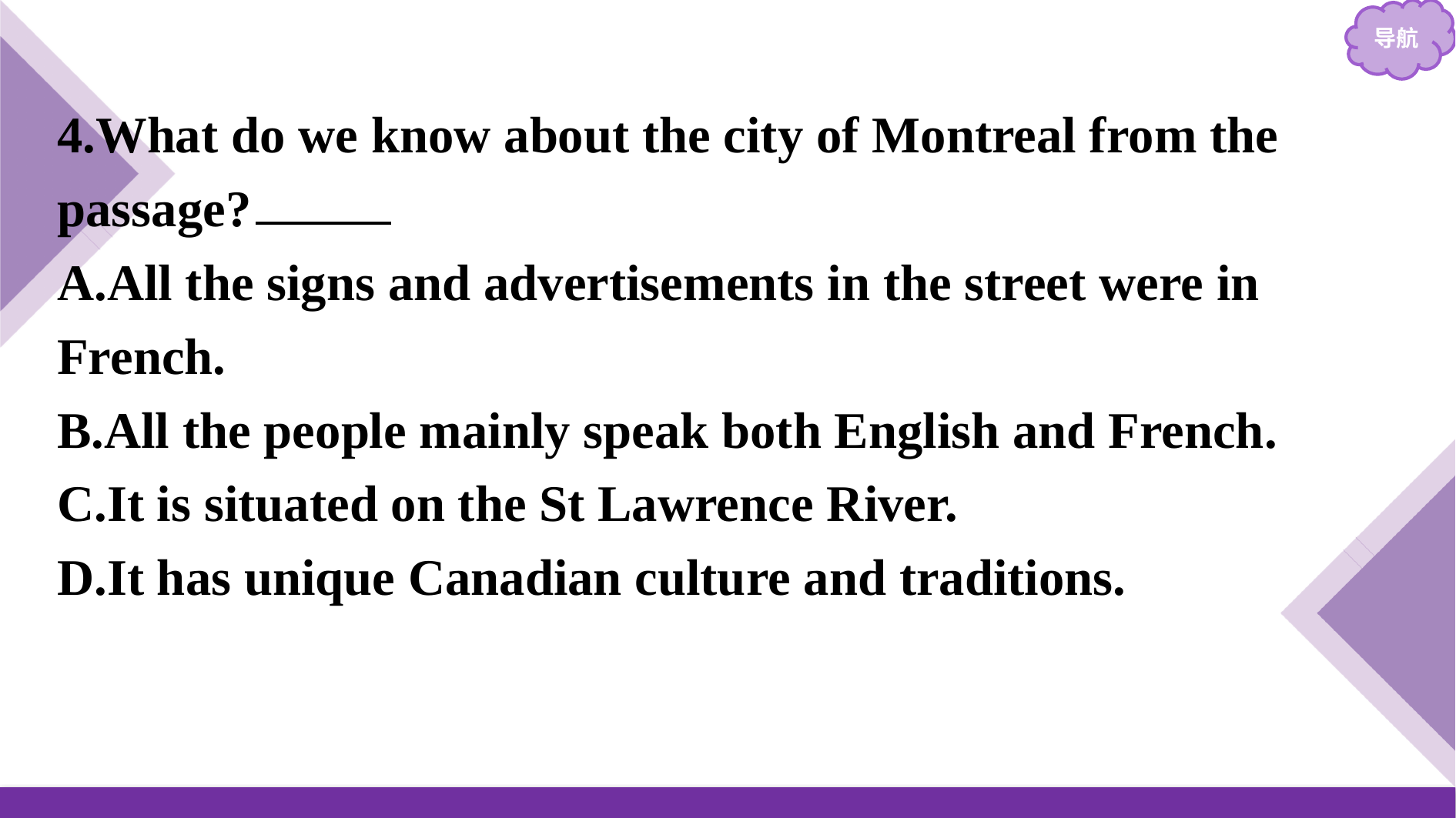

4.What do we know about the city of Montreal from the passage?　A
A.All the signs and advertisements in the street were in French.
B.All the people mainly speak both English and French.
C.It is situated on the St Lawrence River.
D.It has unique Canadian culture and traditions.